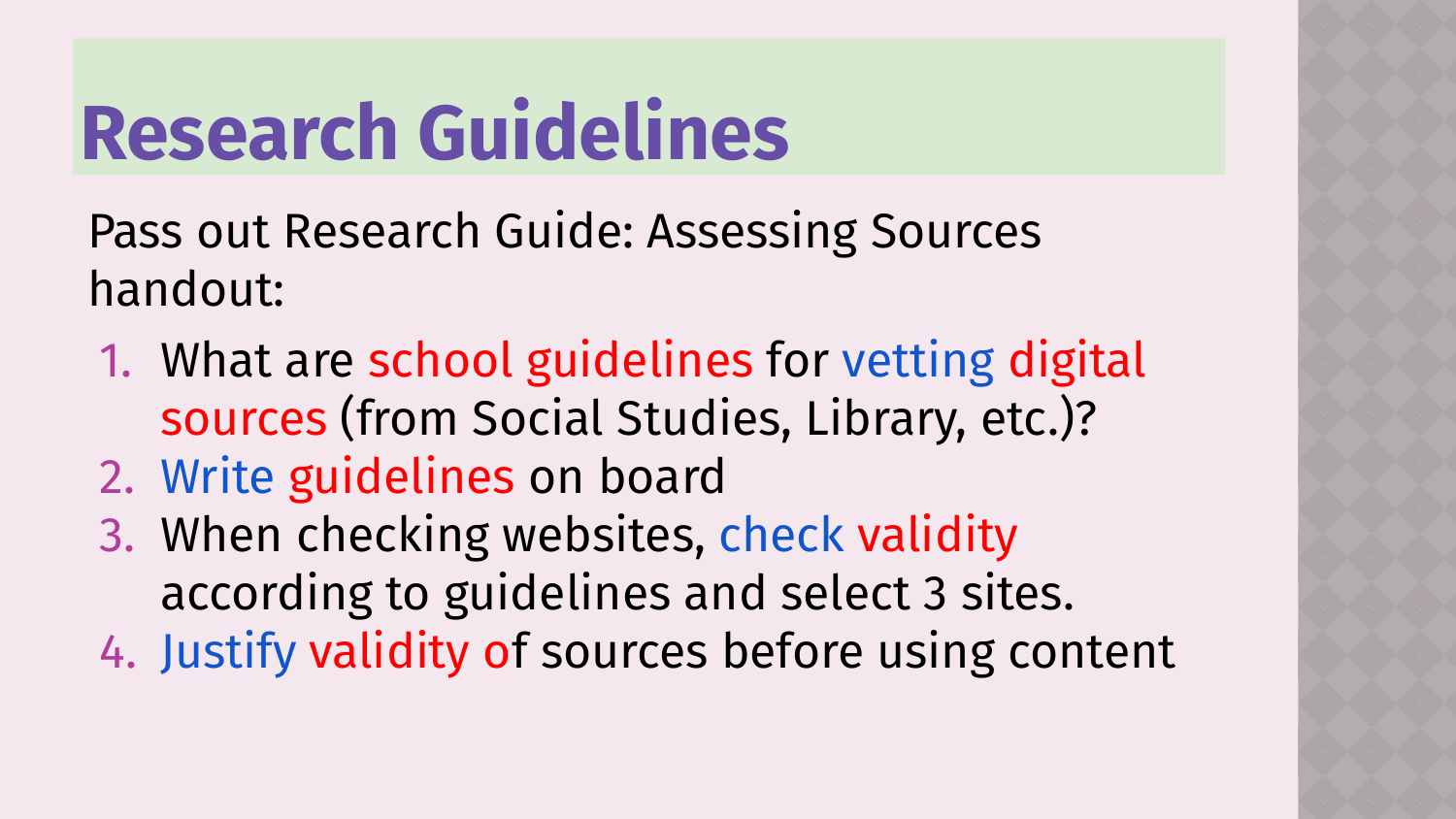

# Research Guidelines
Pass out Research Guide: Assessing Sources handout:
What are school guidelines for vetting digital sources (from Social Studies, Library, etc.)?
Write guidelines on board
When checking websites, check validity according to guidelines and select 3 sites.
Justify validity of sources before using content